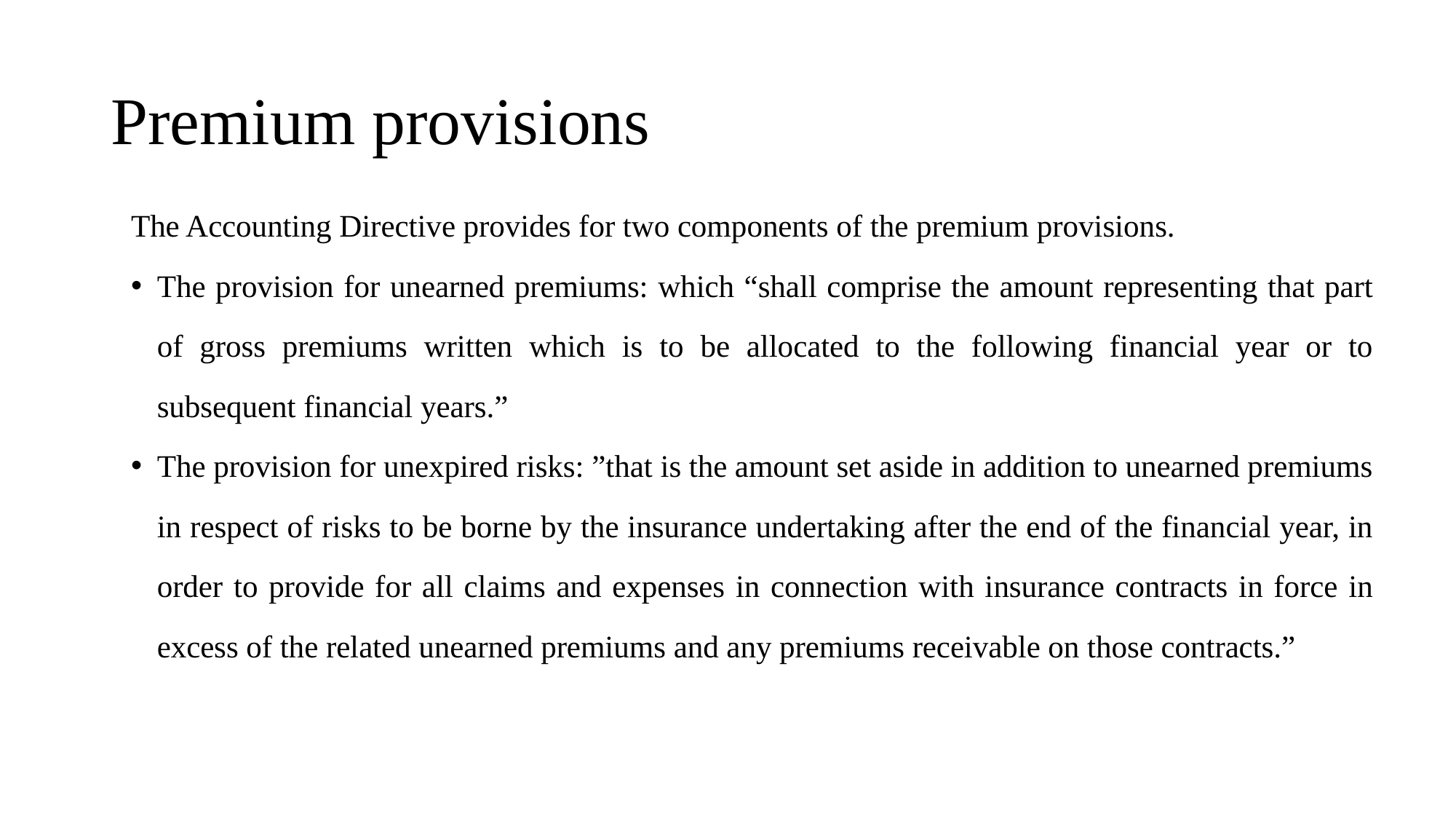

# Premium provisions
The Accounting Directive provides for two components of the premium provisions.
The provision for unearned premiums: which “shall comprise the amount representing that part of gross premiums written which is to be allocated to the following financial year or to subsequent financial years.”
The provision for unexpired risks: ”that is the amount set aside in addition to unearned premiums in respect of risks to be borne by the insurance undertaking after the end of the financial year, in order to provide for all claims and expenses in connection with insurance contracts in force in excess of the related unearned premiums and any premiums receivable on those contracts.”